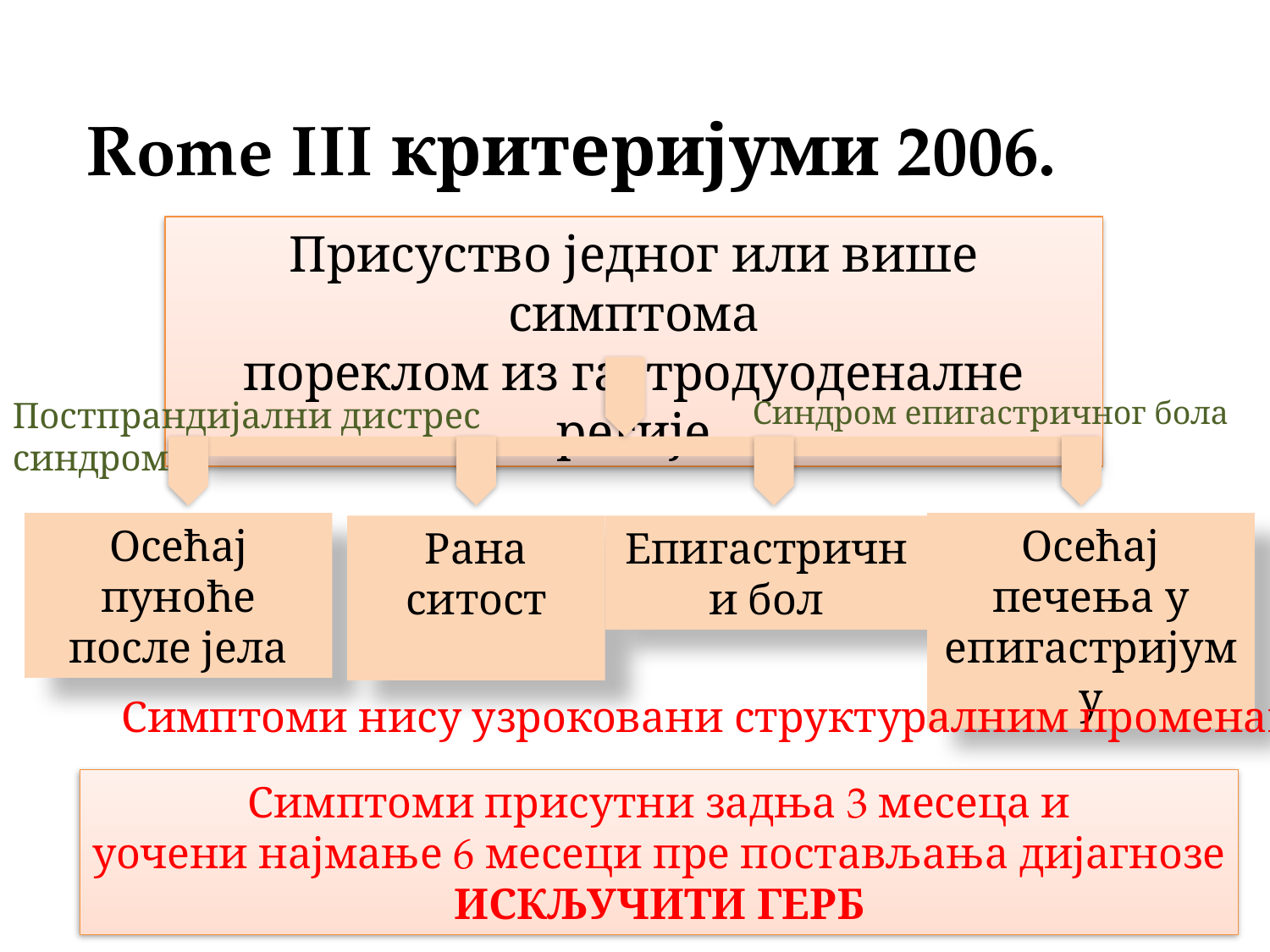

Rome III критеријуми 2006.
Присуство једног или више симптома
пореклом из гастродуоденалне регије

Постпрандијални дистрес синдром
Синдром епигастричног бола

Осећај пуноће после јела
Осећај печења у епигастријуму
Рана ситост

Епигастрични бол
Симптоми нису узроковани структуралним променама
Симптоми присутни задња 3 месеца и
уочени најмање 6 месеци пре постављања дијагнозе
ИСКЉУЧИТИ ГЕРБ